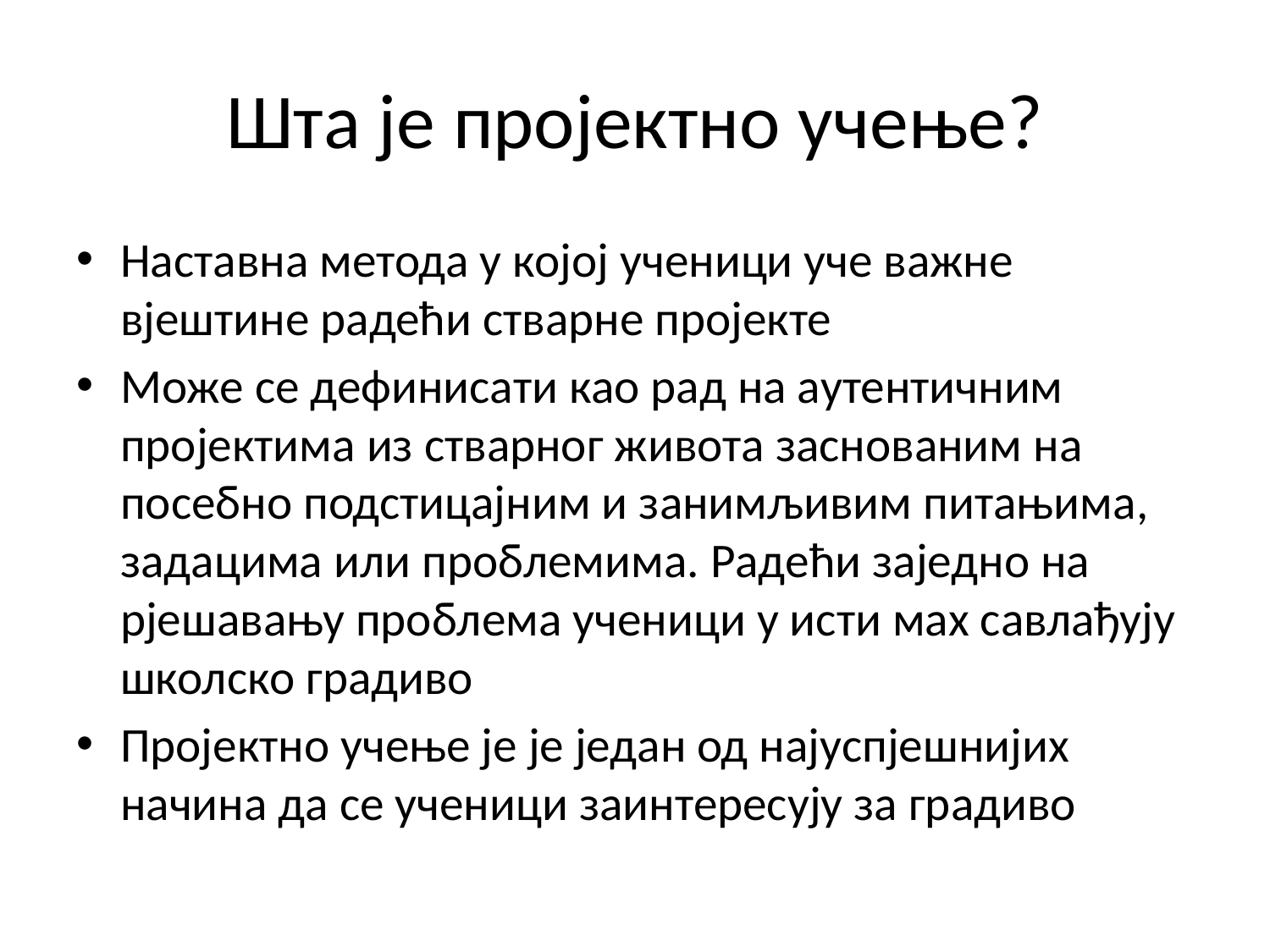

# Шта је пројектно учење?
Наставна метода у којој ученици уче важне вјештине радећи стварне пројекте
Може се дефинисати као рад на аутентичним пројектима из стварног живота заснованим на посебно подстицајним и занимљивим питањима, задацима или проблемима. Радећи заједно на рјешавању проблема ученици у исти мах савлађују школско градиво
Пројектно учење је је један од најуспјешнијих начина да се ученици заинтересују за градиво